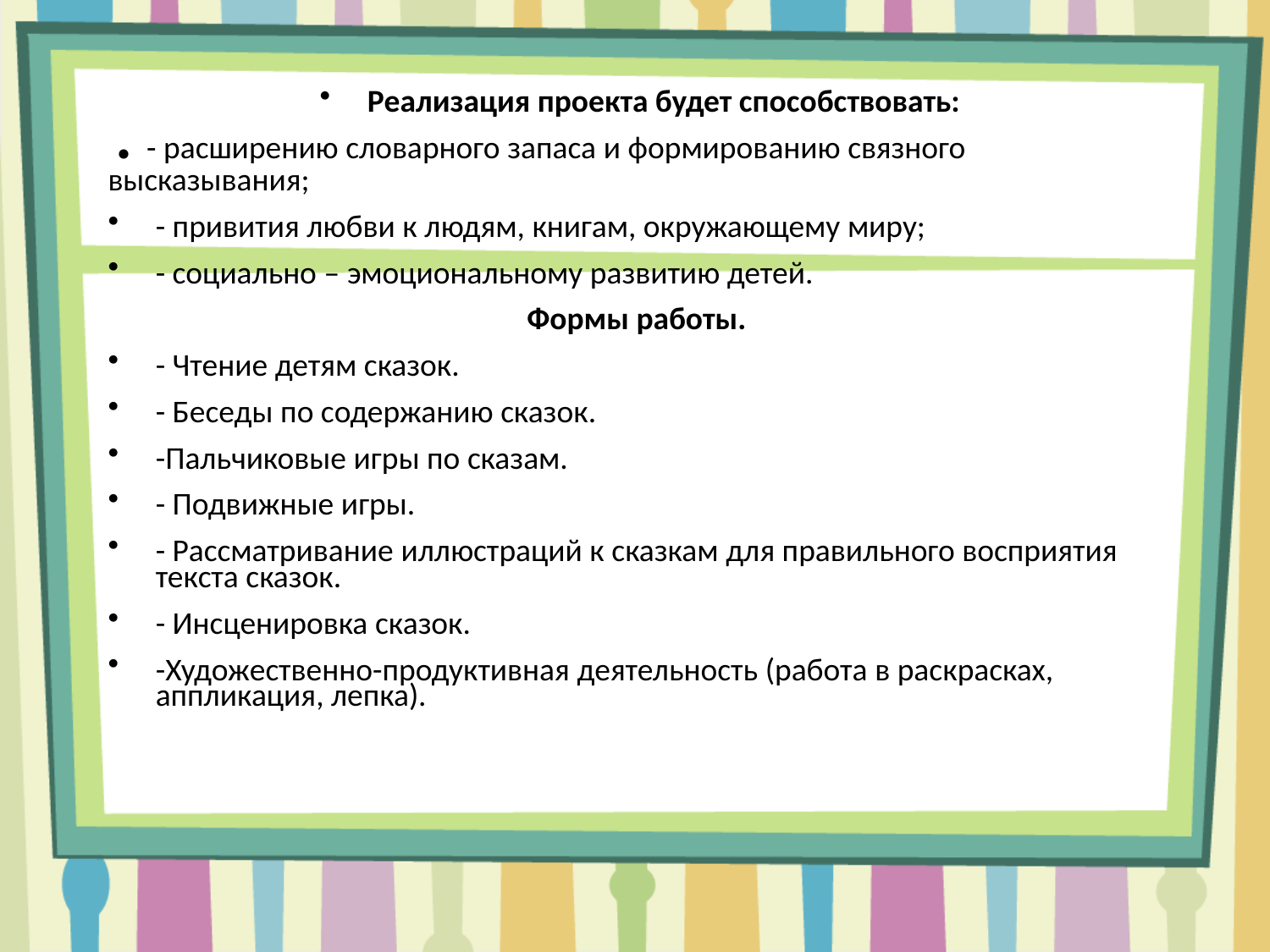

Реализация проекта будет способствовать:
 .  - расширению словарного запаса и формированию связного высказывания;
- привития любви к людям, книгам, окружающему миру;
- социально – эмоциональному развитию детей.
Формы работы.
- Чтение детям сказок.
- Беседы по содержанию сказок.
-Пальчиковые игры по сказам.
- Подвижные игры.
- Рассматривание иллюстраций к сказкам для правильного восприятия текста сказок.
- Инсценировка сказок.
-Художественно-продуктивная деятельность (работа в раскрасках, аппликация, лепка).